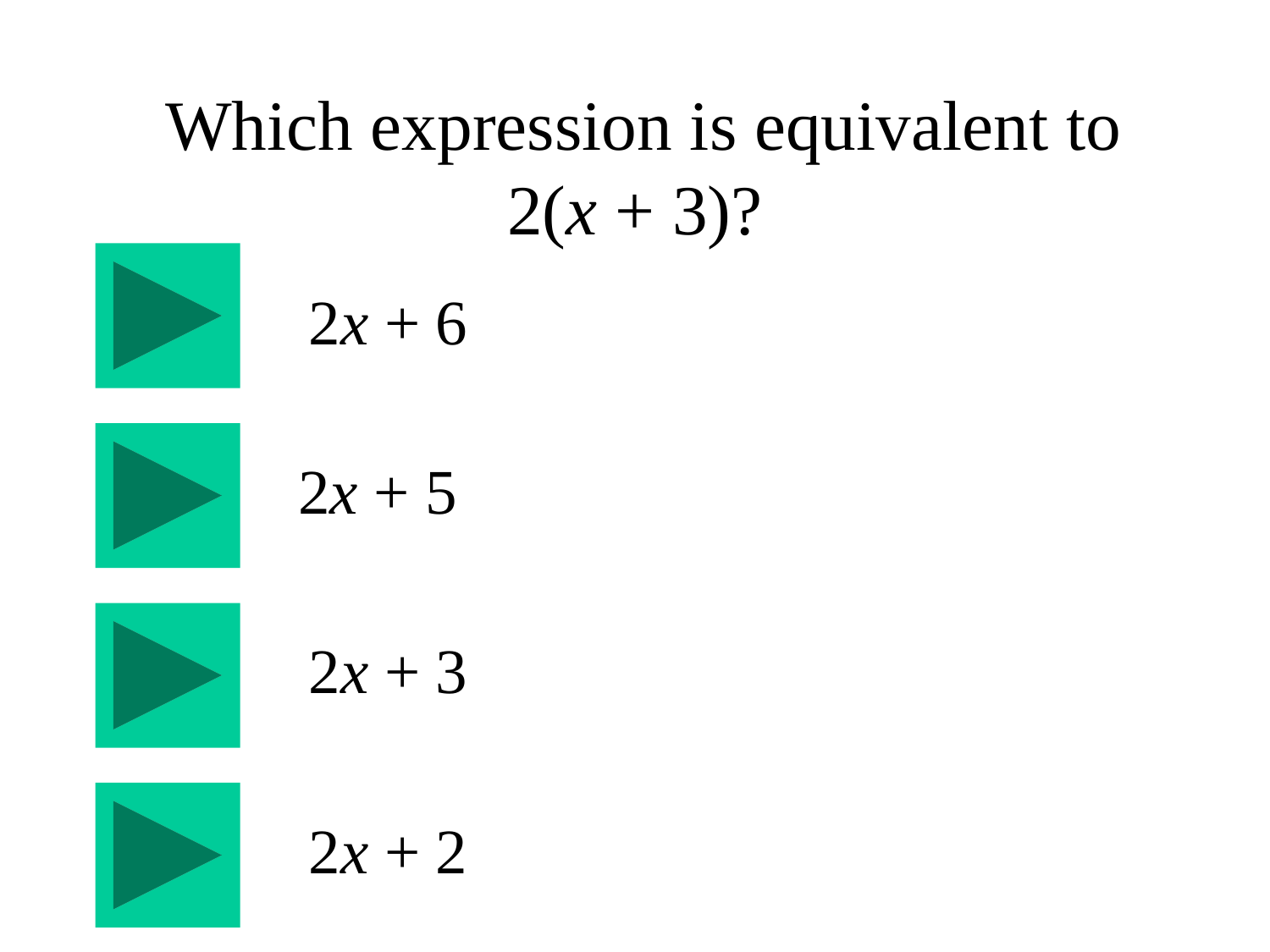

Which expression is equivalent to 2(x + 3)?

2x + 6

2x + 5

2x + 3

2x + 2